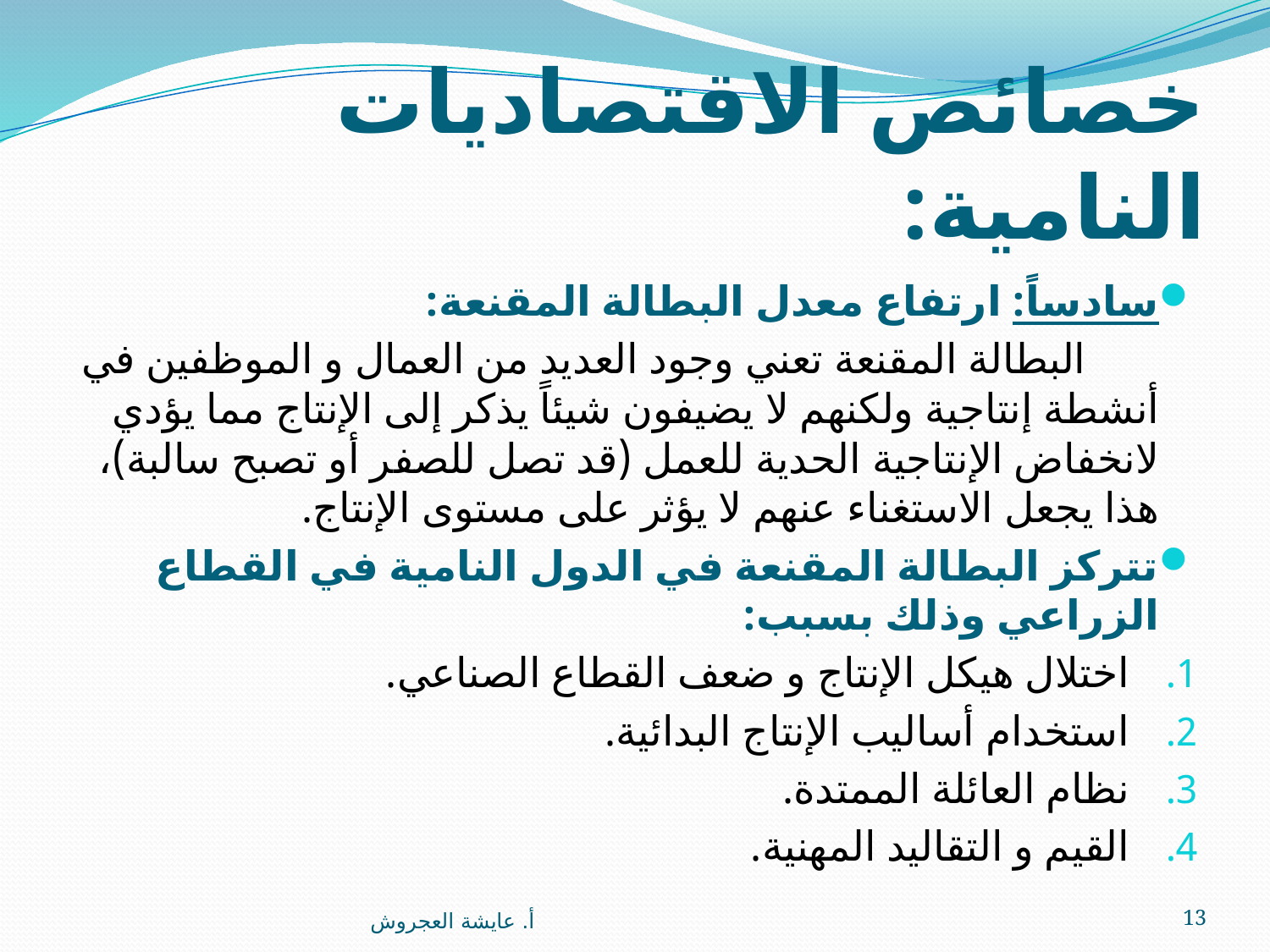

# خصائص الاقتصاديات النامية:
سادساً: ارتفاع معدل البطالة المقنعة:
          البطالة المقنعة تعني وجود العديد من العمال و الموظفين في أنشطة إنتاجية ولكنهم لا يضيفون شيئاً يذكر إلى الإنتاج مما يؤدي لانخفاض الإنتاجية الحدية للعمل (قد تصل للصفر أو تصبح سالبة)، هذا يجعل الاستغناء عنهم لا يؤثر على مستوى الإنتاج.
تتركز البطالة المقنعة في الدول النامية في القطاع الزراعي وذلك بسبب:
اختلال هيكل الإنتاج و ضعف القطاع الصناعي.
استخدام أساليب الإنتاج البدائية.
نظام العائلة الممتدة.
القيم و التقاليد المهنية.
أ. عايشة العجروش
13